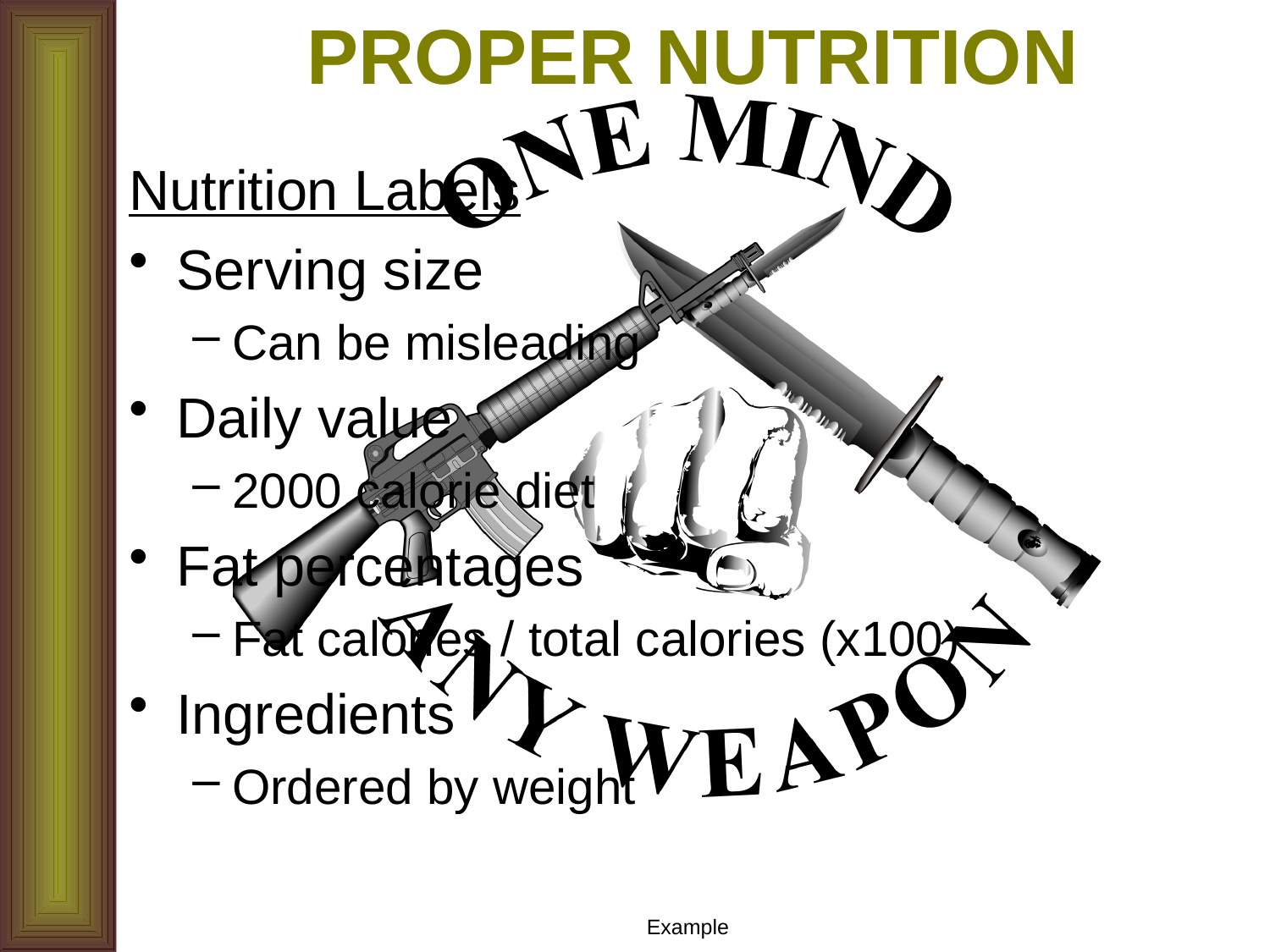

# PROPER NUTRITION
Nutrition Labels
Serving size
Can be misleading
Daily value
2000 calorie diet
Fat percentages
Fat calories / total calories (x100)
Ingredients
Ordered by weight
Example